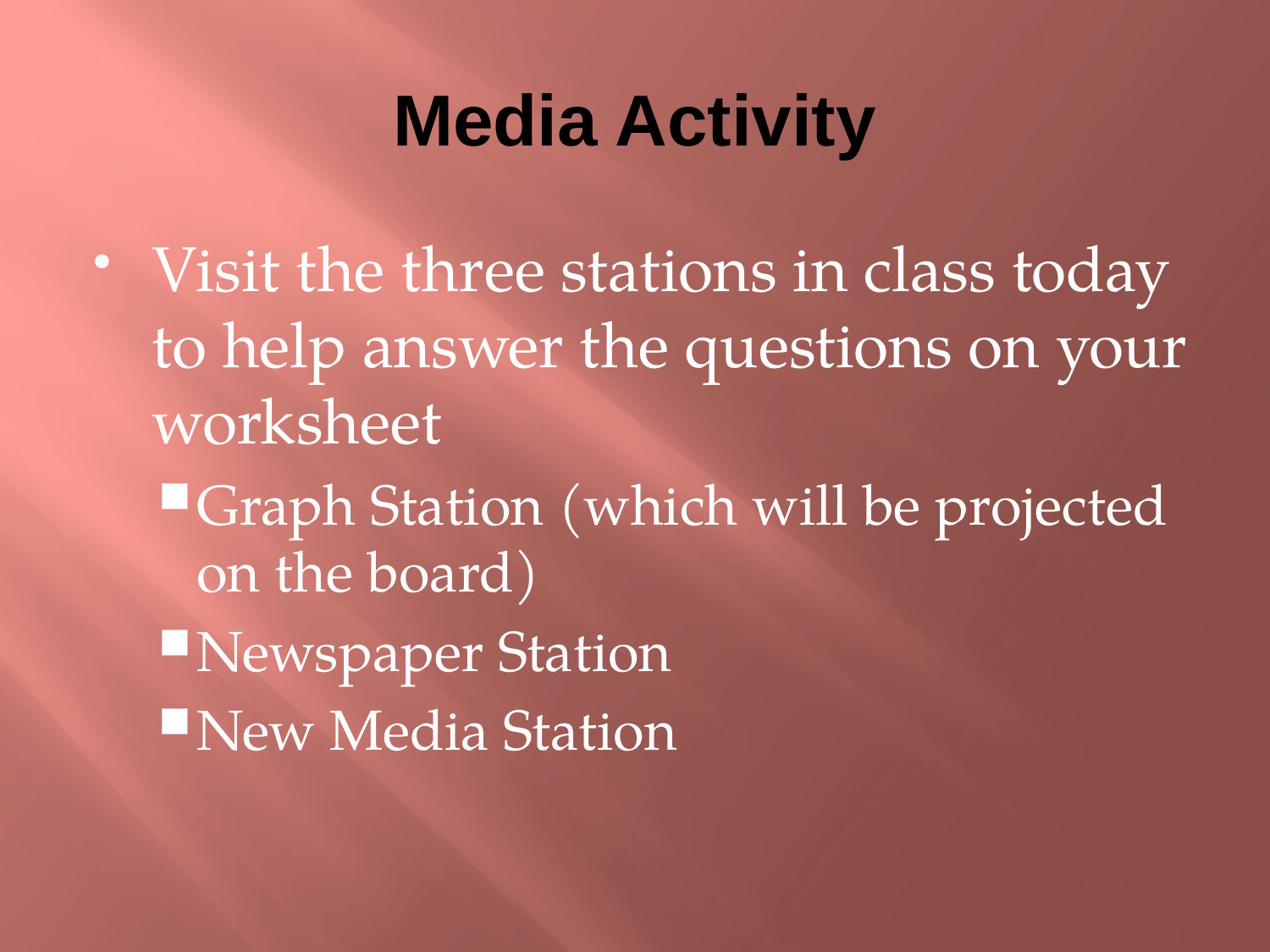

# Media Activity
Visit the three stations in class today to help answer the questions on your worksheet
Graph Station (which will be projected on the board)
Newspaper Station
New Media Station